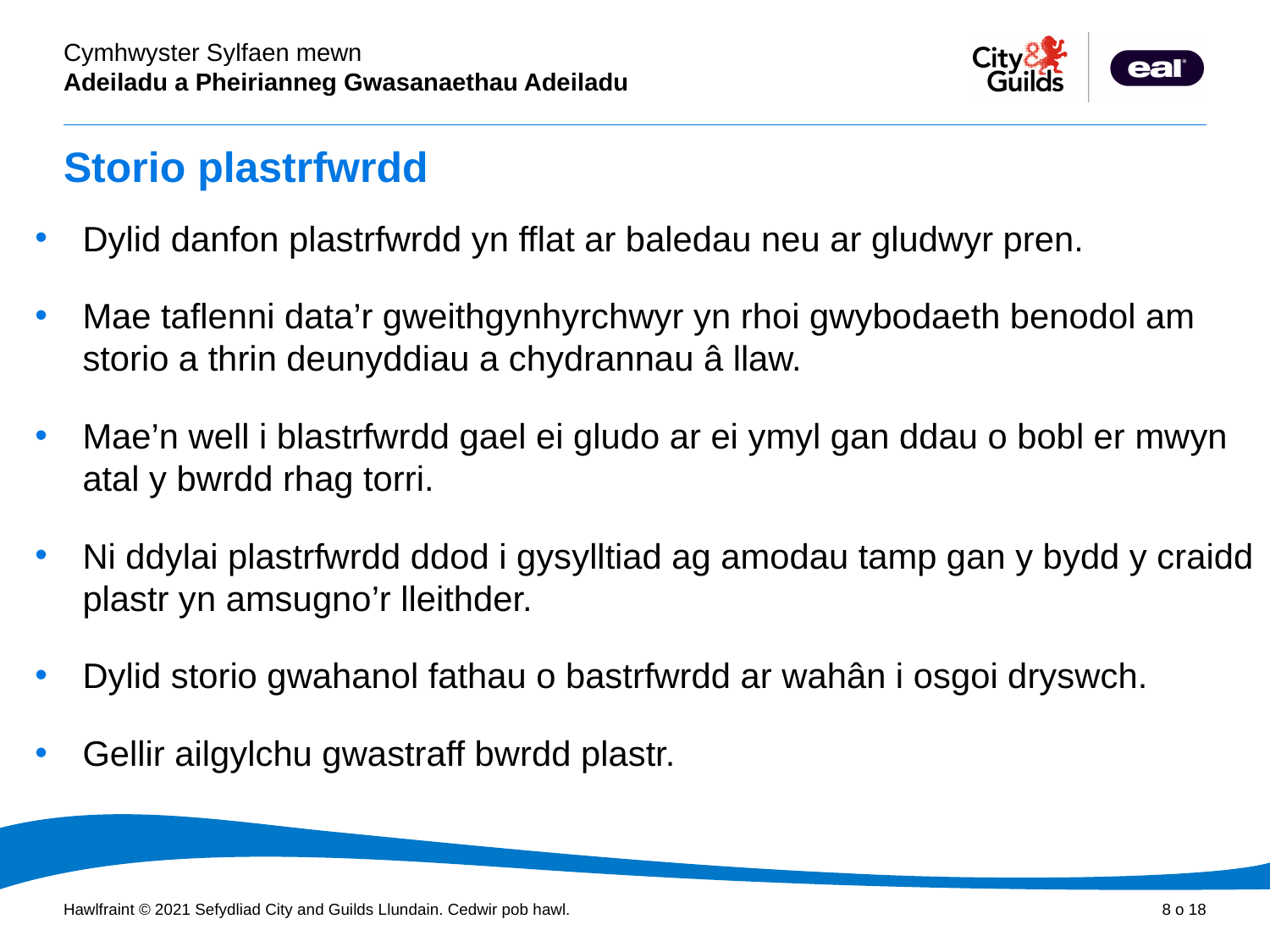

# Storio plastrfwrdd
Dylid danfon plastrfwrdd yn fflat ar baledau neu ar gludwyr pren.
Mae taflenni data’r gweithgynhyrchwyr yn rhoi gwybodaeth benodol am storio a thrin deunyddiau a chydrannau â llaw.
Mae’n well i blastrfwrdd gael ei gludo ar ei ymyl gan ddau o bobl er mwyn atal y bwrdd rhag torri.
Ni ddylai plastrfwrdd ddod i gysylltiad ag amodau tamp gan y bydd y craidd plastr yn amsugno’r lleithder.
Dylid storio gwahanol fathau o bastrfwrdd ar wahân i osgoi dryswch.
Gellir ailgylchu gwastraff bwrdd plastr.